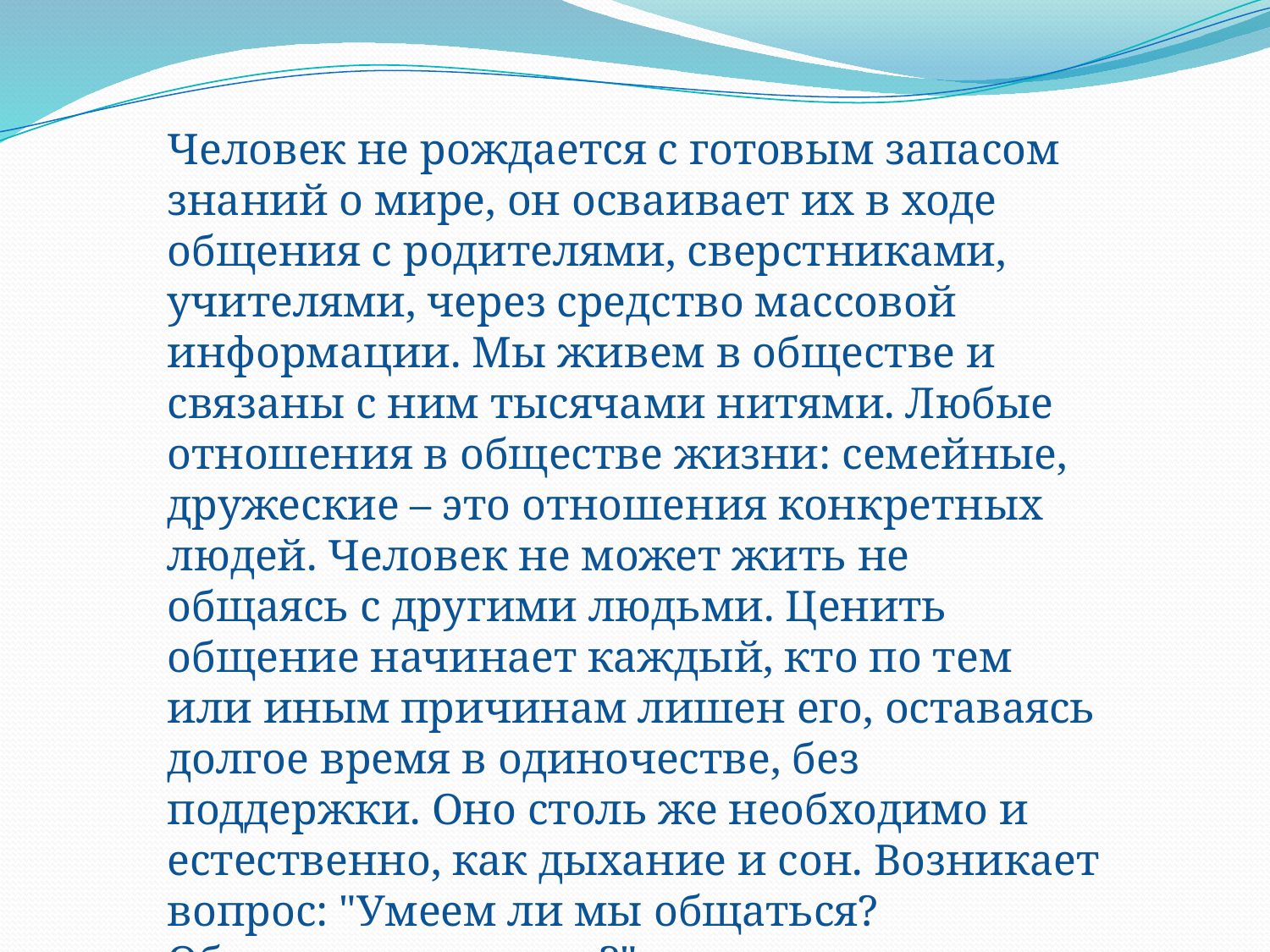

Человек не рождается с готовым запасом знаний о мире, он осваивает их в ходе общения с родителями, сверстниками, учителями, через средство массовой информации. Мы живем в обществе и связаны с ним тысячами нитями. Любые отношения в обществе жизни: семейные, дружеские – это отношения конкретных людей. Человек не может жить не общаясь с другими людьми. Ценить общение начинает каждый, кто по тем или иным причинам лишен его, оставаясь долгое время в одиночестве, без поддержки. Оно столь же необходимо и естественно, как дыхание и сон. Возникает вопрос: "Умеем ли мы общаться? Общительны ли мы?"